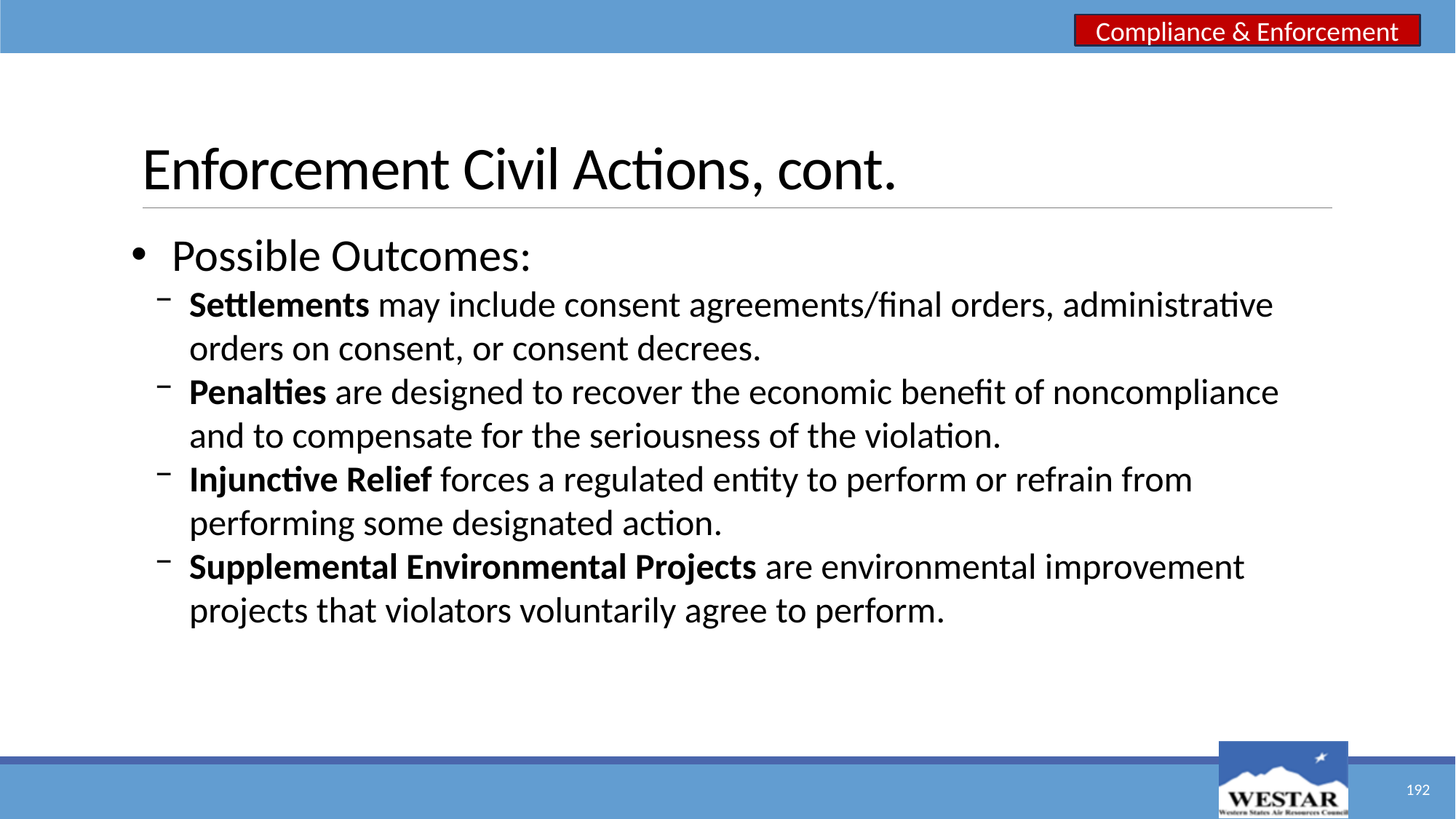

Compliance & Enforcement
# Enforcement Civil Actions, cont.
Possible Outcomes:
Settlements may include consent agreements/final orders, administrative orders on consent, or consent decrees.
Penalties are designed to recover the economic benefit of noncompliance and to compensate for the seriousness of the violation.
Injunctive Relief forces a regulated entity to perform or refrain from performing some designated action.
Supplemental Environmental Projects are environmental improvement projects that violators voluntarily agree to perform.

192